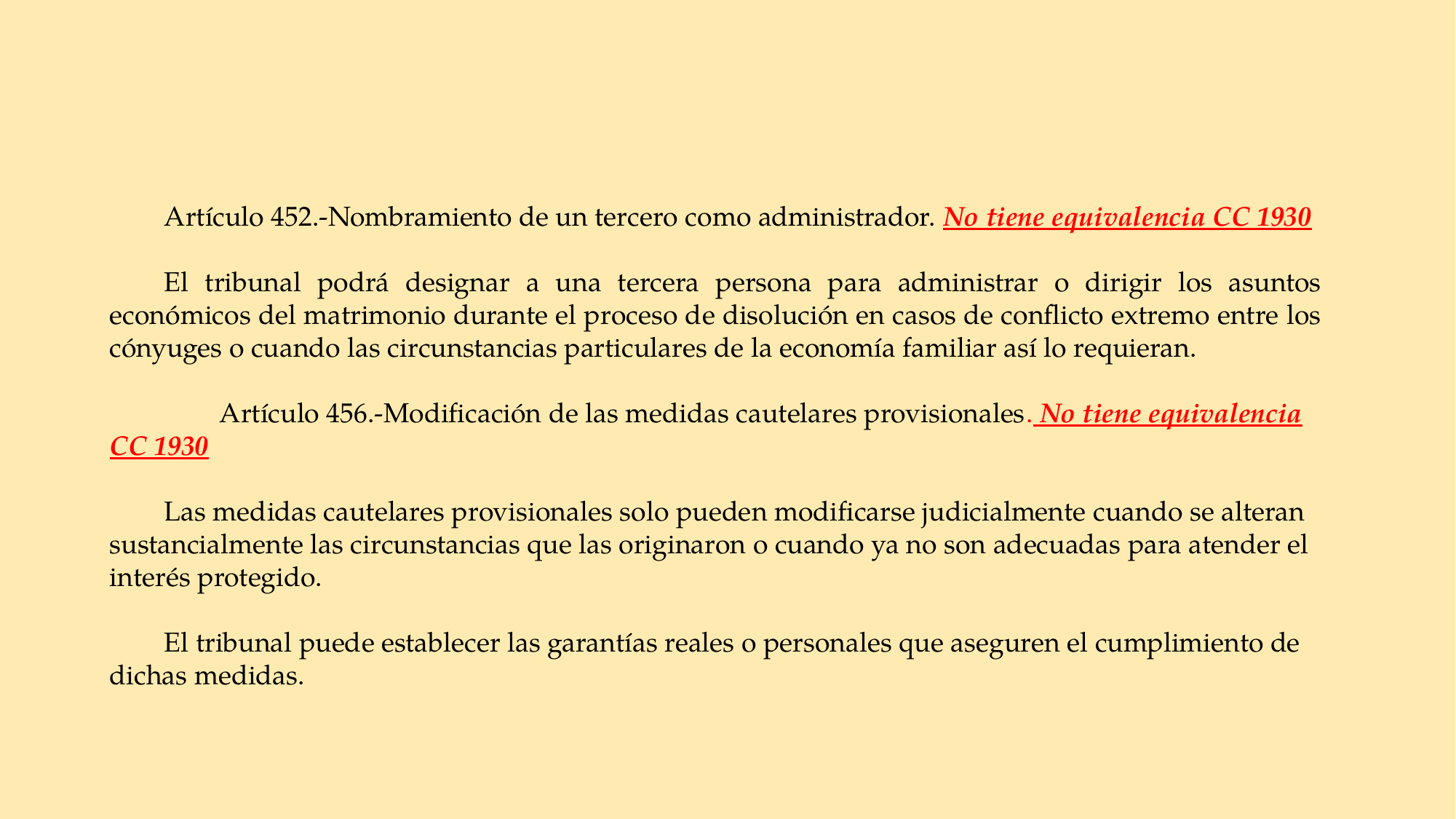

Artículo 452.-Nombramiento de un tercero como administrador. No tiene equivalencia CC 1930

El tribunal podrá designar a una tercera persona para administrar o dirigir los asuntos económicos del matrimonio durante el proceso de disolución en casos de conflicto extremo entre los cónyuges o cuando las circunstancias particulares de la economía familiar así lo requieran.

        Artículo 456.-Modificación de las medidas cautelares provisionales. No tiene equivalencia CC 1930

Las medidas cautelares provisionales solo pueden modificarse judicialmente cuando se alteran sustancialmente las circunstancias que las originaron o cuando ya no son adecuadas para atender el interés protegido.

El tribunal puede establecer las garantías reales o personales que aseguren el cumplimiento de dichas medidas.